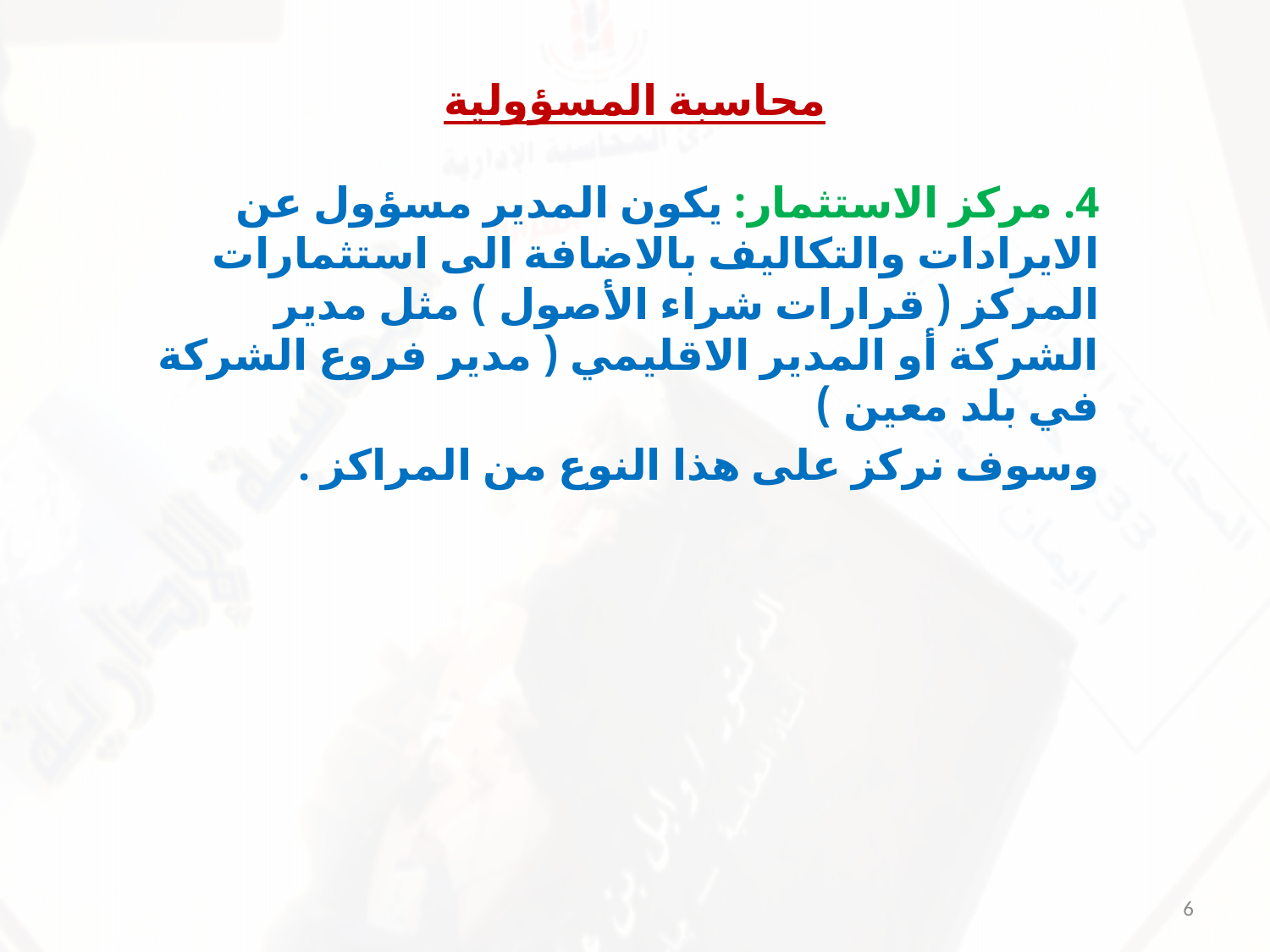

# محاسبة المسؤولية
4. مركز الاستثمار: يكون المدير مسؤول عن الايرادات والتكاليف بالاضافة الى استثمارات المركز ( قرارات شراء الأصول ) مثل مدير الشركة أو المدير الاقليمي ( مدير فروع الشركة في بلد معين )
وسوف نركز على هذا النوع من المراكز .

6